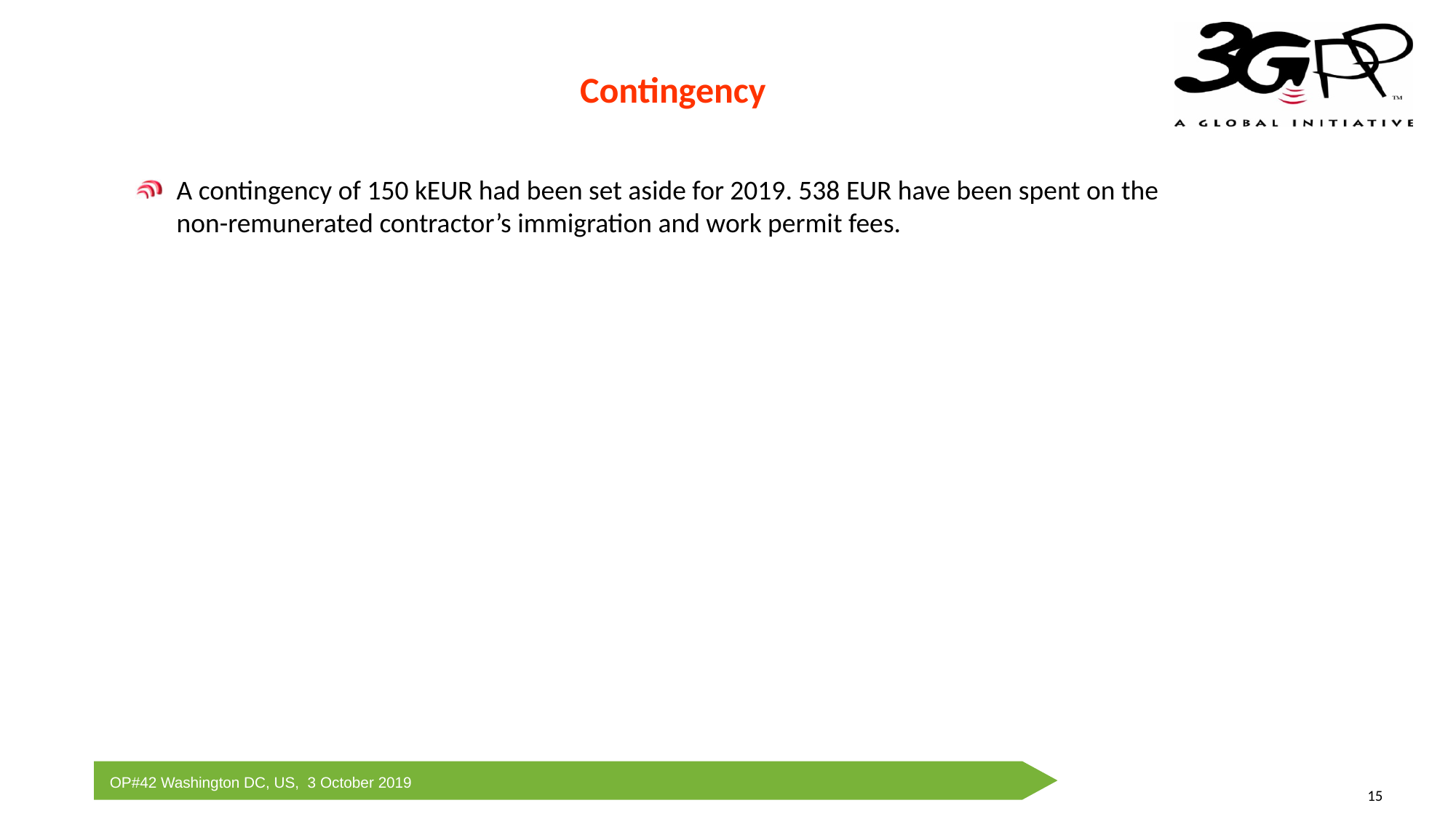

# Contingency
A contingency of 150 kEUR had been set aside for 2019. 538 EUR have been spent on the non-remunerated contractor’s immigration and work permit fees.